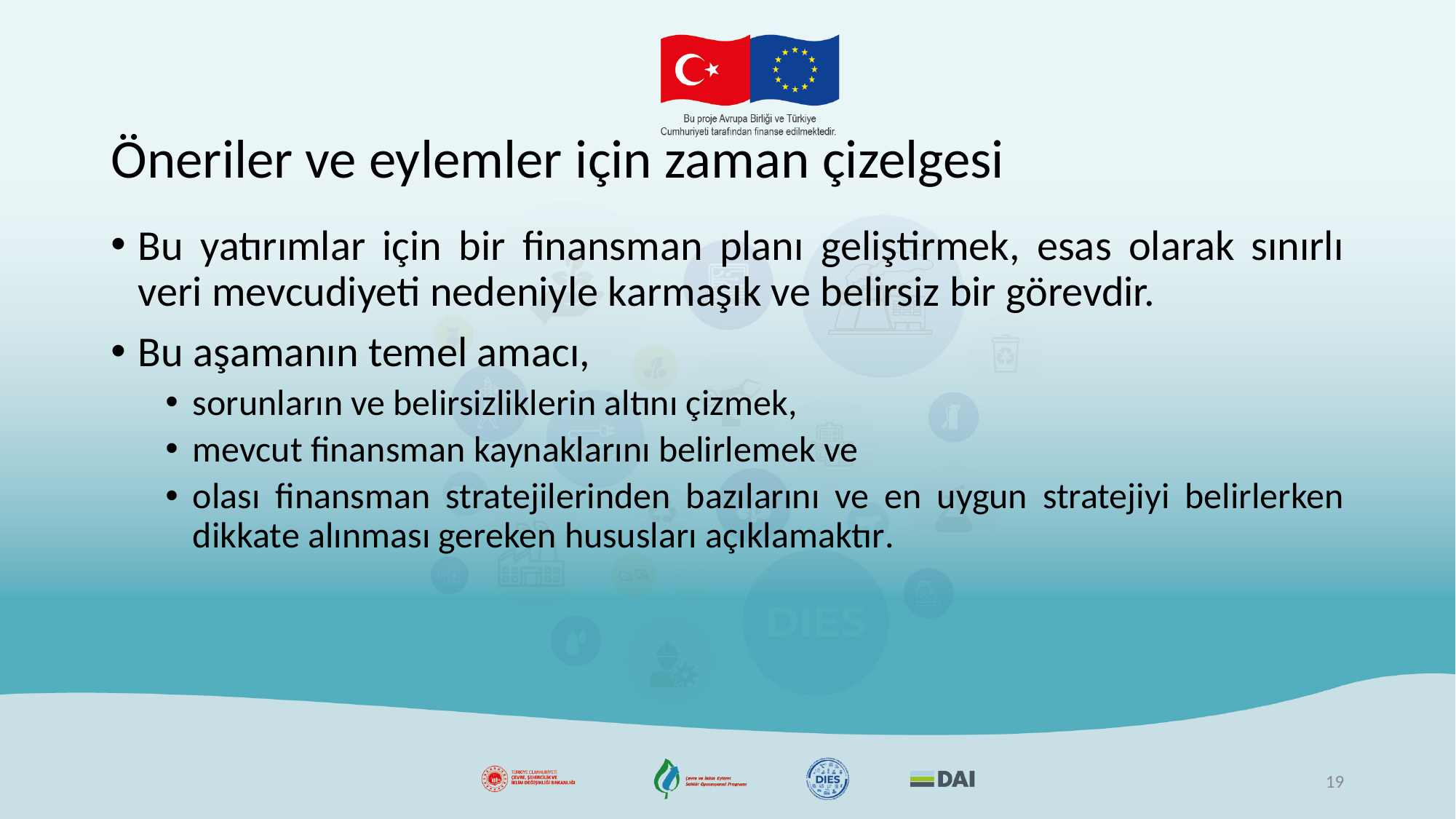

# Öneriler ve eylemler için zaman çizelgesi
Bu yatırımlar için bir finansman planı geliştirmek, esas olarak sınırlı veri mevcudiyeti nedeniyle karmaşık ve belirsiz bir görevdir.
Bu aşamanın temel amacı,
sorunların ve belirsizliklerin altını çizmek,
mevcut finansman kaynaklarını belirlemek ve
olası finansman stratejilerinden bazılarını ve en uygun stratejiyi belirlerken dikkate alınması gereken hususları açıklamaktır.
19